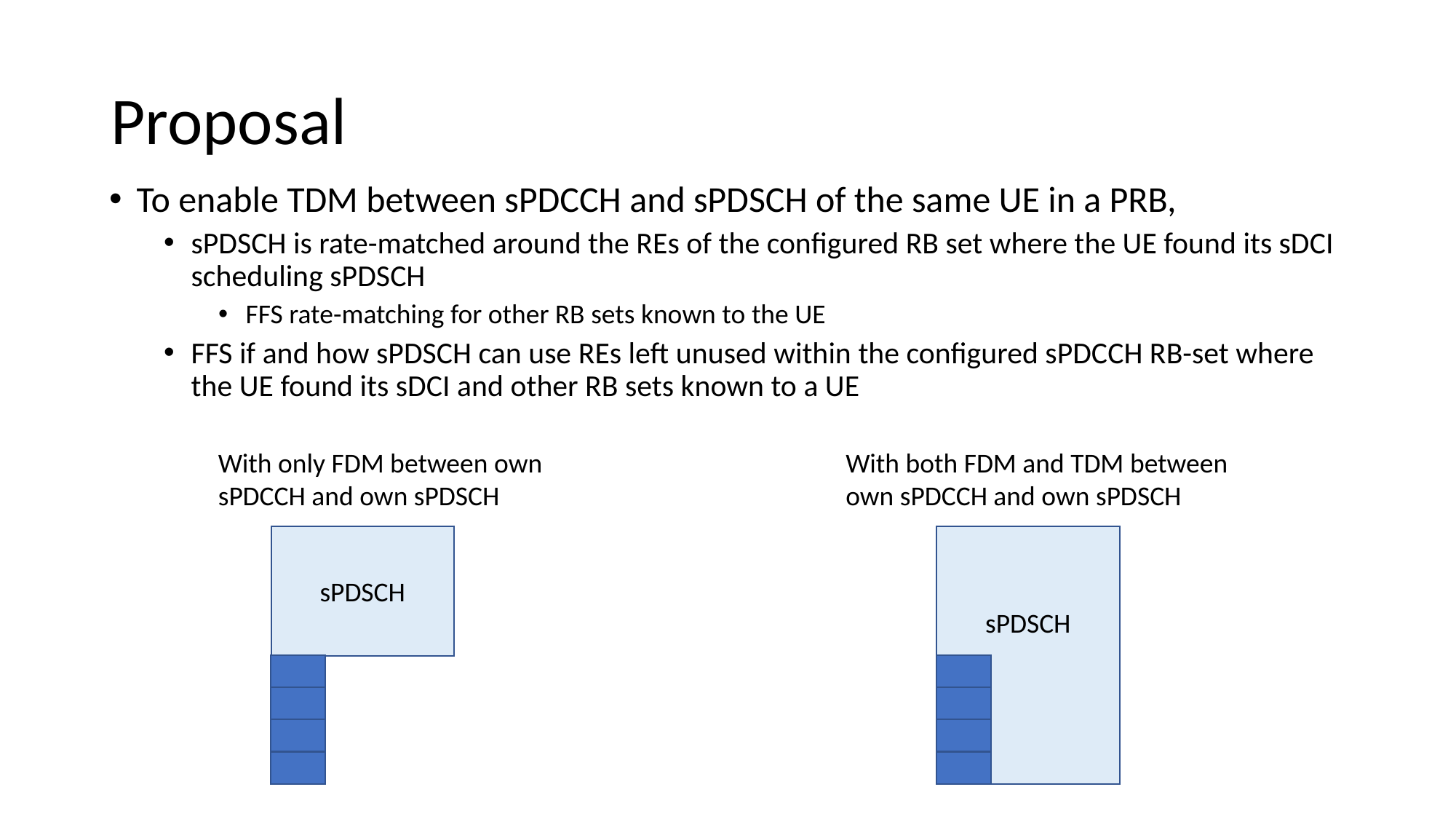

# Proposal
To enable TDM between sPDCCH and sPDSCH of the same UE in a PRB,
sPDSCH is rate-matched around the REs of the configured RB set where the UE found its sDCI scheduling sPDSCH
FFS rate-matching for other RB sets known to the UE
FFS if and how sPDSCH can use REs left unused within the configured sPDCCH RB-set where the UE found its sDCI and other RB sets known to a UE

With only FDM between own sPDCCH and own sPDSCH
With both FDM and TDM between own sPDCCH and own sPDSCH
sPDSCH

sPDSCH